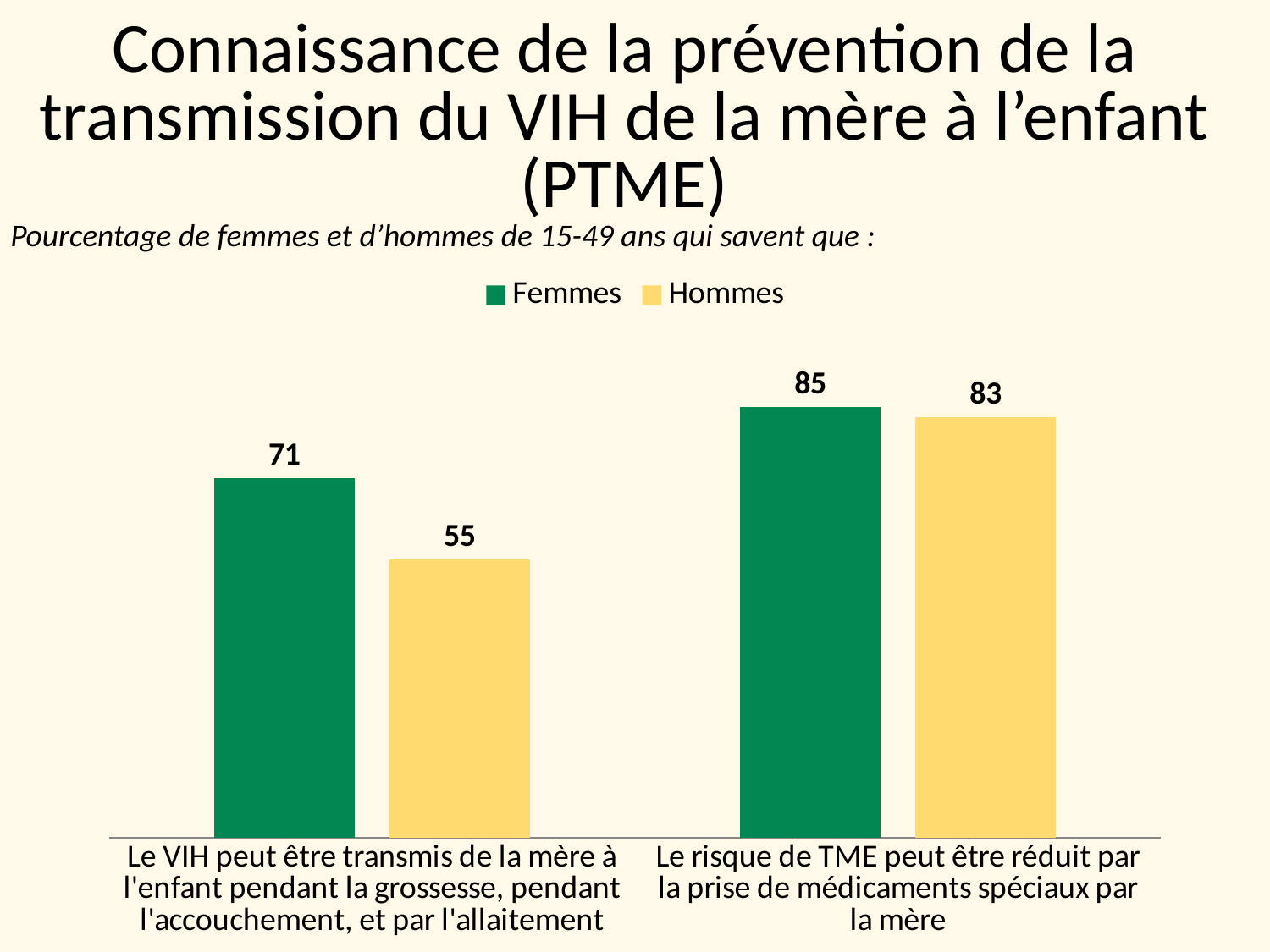

# Connaissance de la prévention de la transmission du VIH de la mère à l’enfant (PTME)
Pourcentage de femmes et d’hommes de 15-49 ans qui savent que :

### Chart

| Category | Femmes | Hommes |
|---|---|---|
| Le VIH peut être transmis de la mère à l'enfant pendant la grossesse, pendant l'accouchement, et par l'allaitement | 71.0 | 55.0 |
| Le risque de TME peut être réduit par la prise de médicaments spéciaux par la mère | 85.0 | 83.0 |